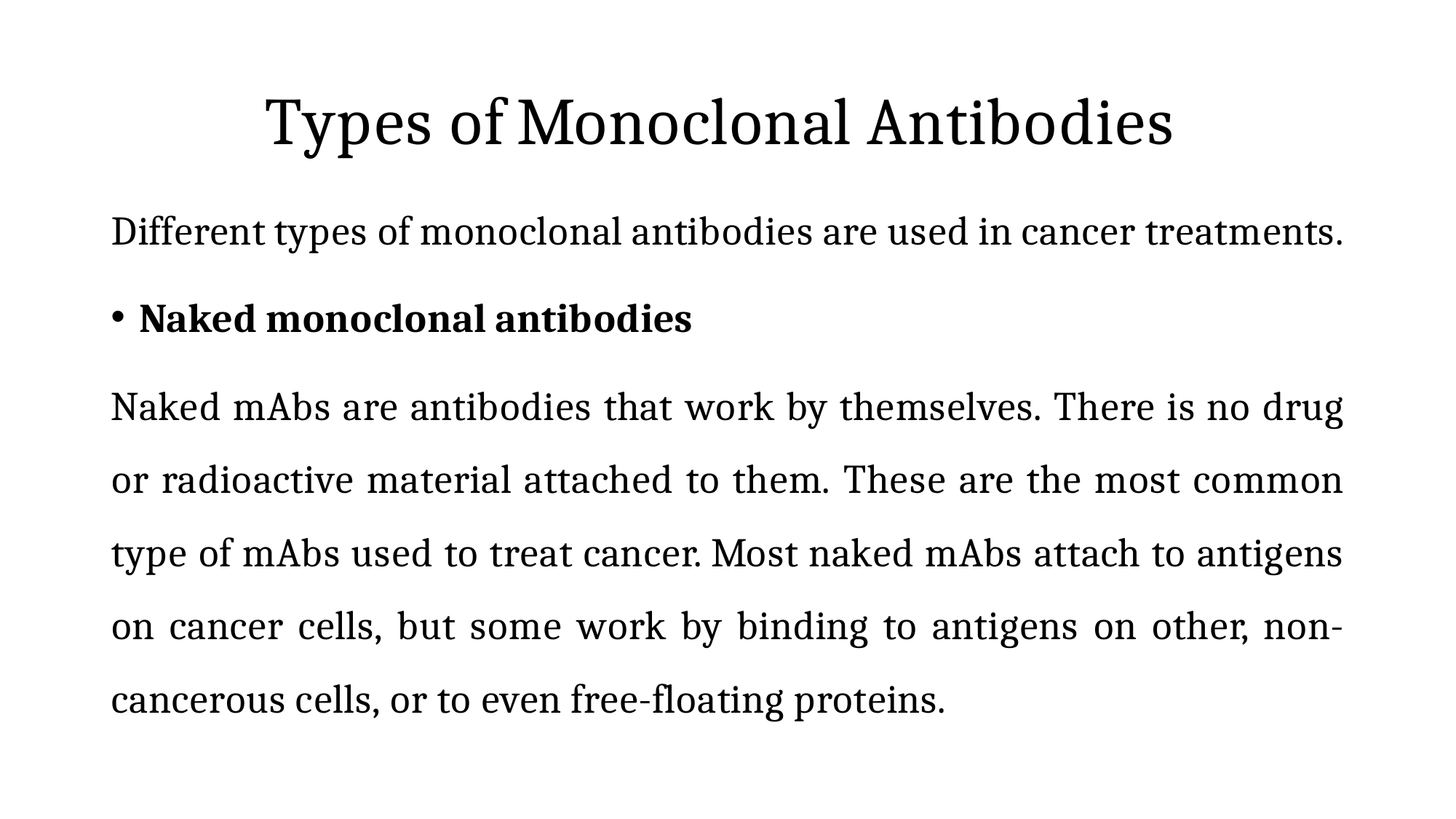

# Types of Monoclonal Antibodies
Different types of monoclonal antibodies are used in cancer treatments.
Naked monoclonal antibodies
Naked mAbs are antibodies that work by themselves. There is no drug or radioactive material attached to them. These are the most common type of mAbs used to treat cancer. Most naked mAbs attach to antigens on cancer cells, but some work by binding to antigens on other, non-cancerous cells, or to even free-floating proteins.